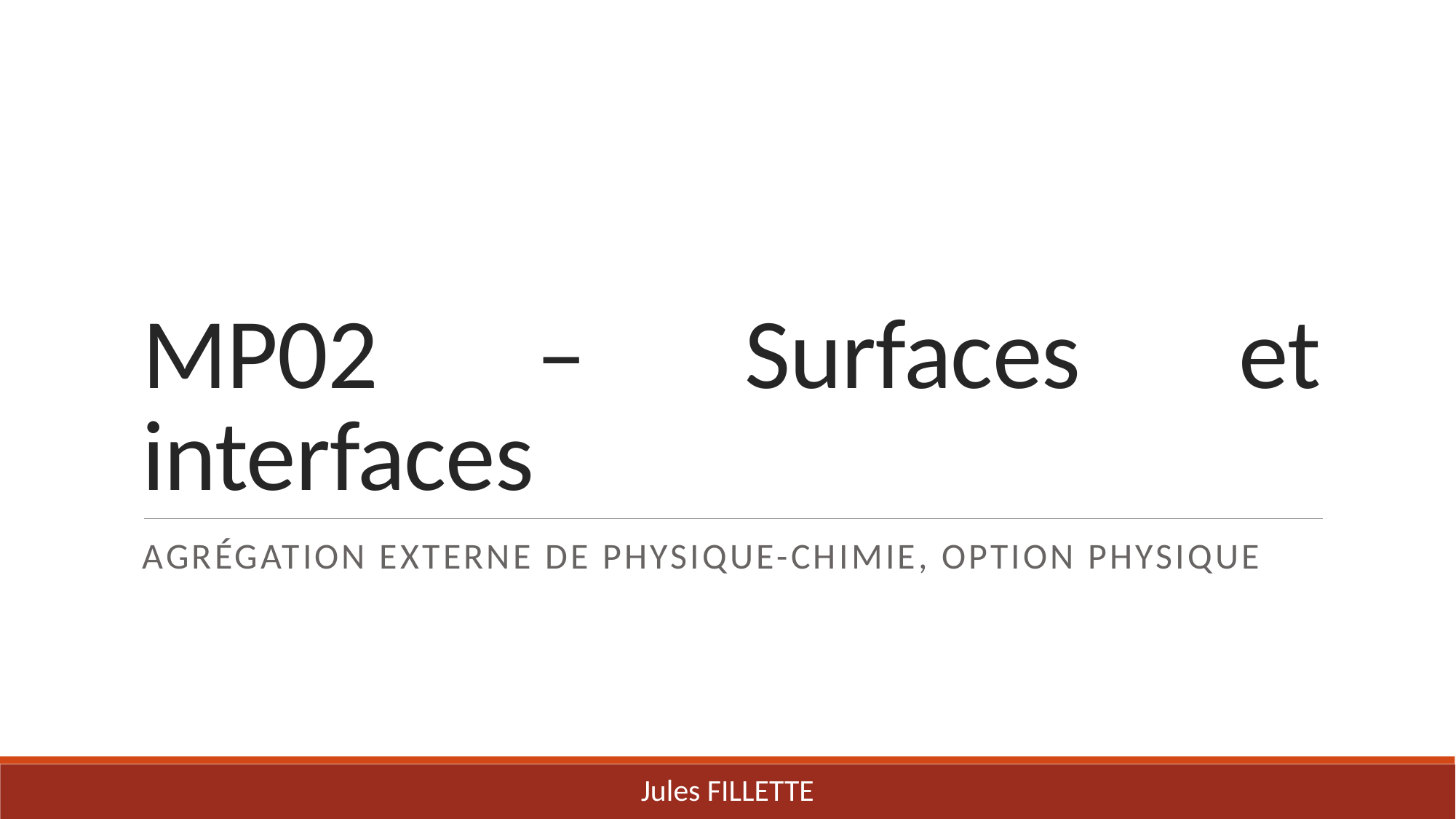

# MP02 – Surfaces et interfaces
Agrégation externe de Physique-chimie, option Physique
Jules FILLETTE